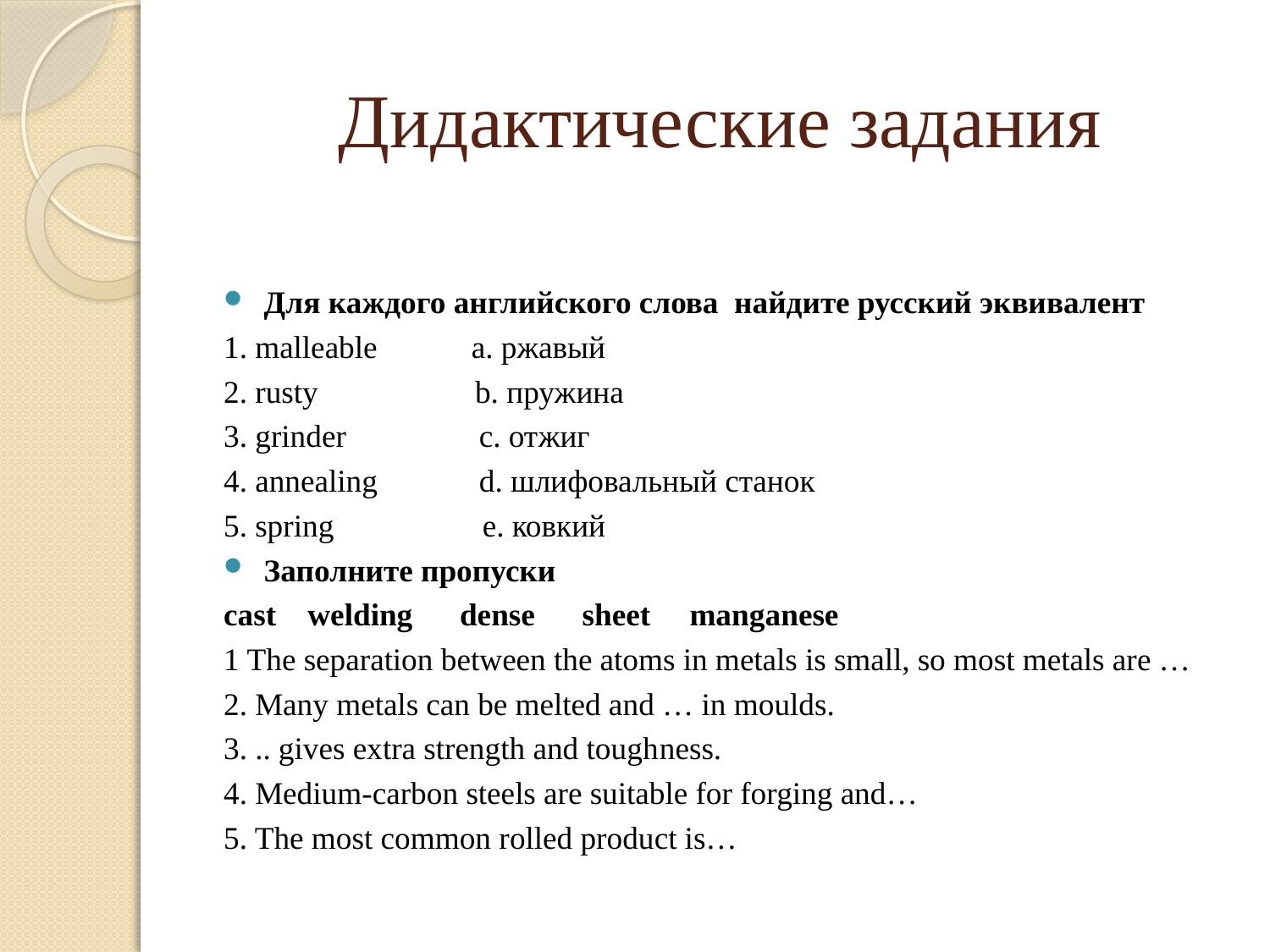

# Дидактические задания
Для каждого английского слова  найдите русский эквивалент
1. malleable            a. ржавый
2. rusty                    b. пружина
3. grinder                 с. отжиг
4. annealing             d. шлифовальный станок
5. spring                   e. ковкий
Заполните пропуски
cast    welding      dense      sheet     manganese
1 The separation between the atoms in metals is small, so most metals are …
2. Many metals can be melted and … in moulds.
3. .. gives extra strength and tough­ness.
4. Medium-carbon steels are suitable for forging and…
5. The most common rolled product is…